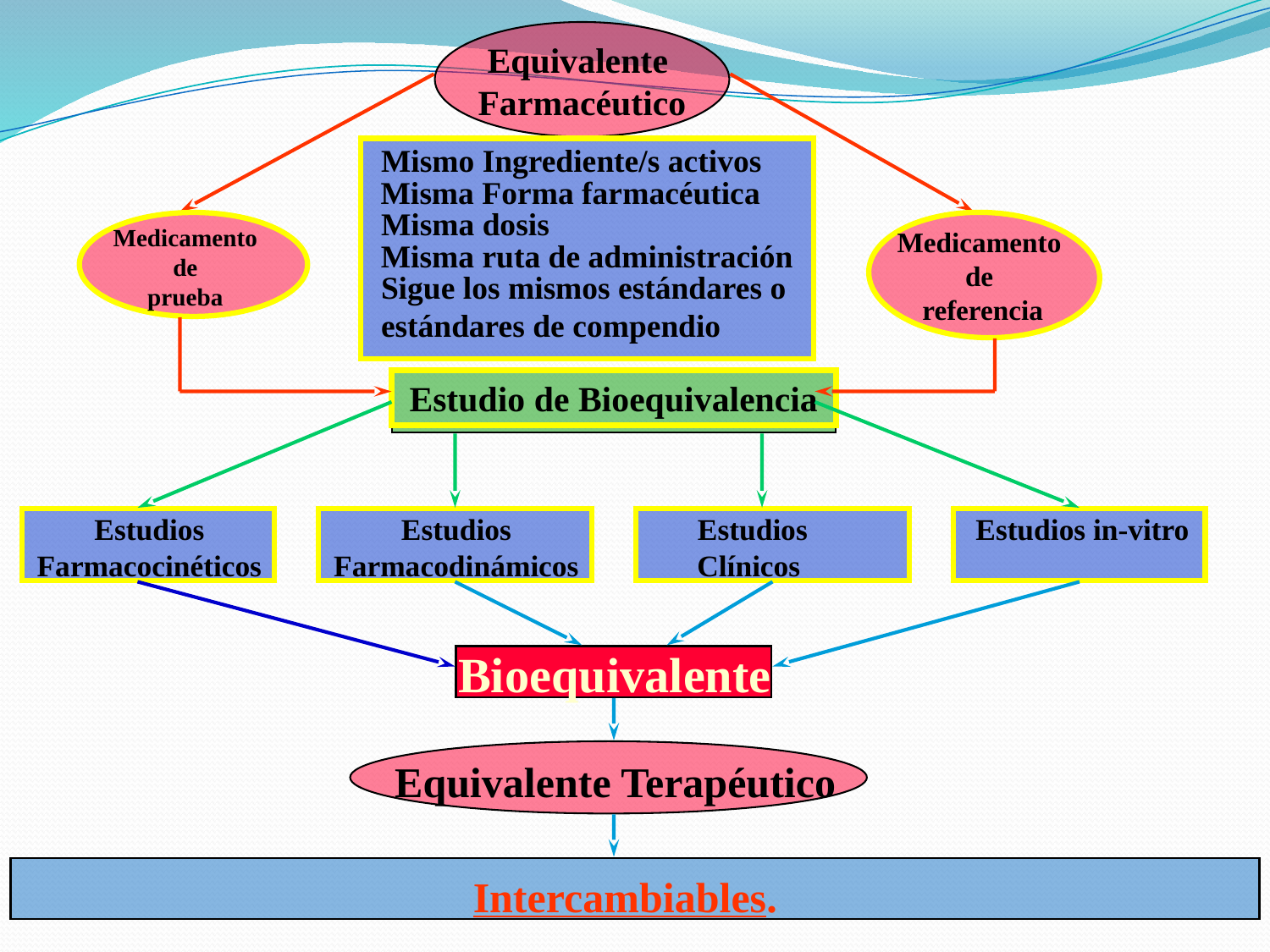

Equivalente
Farmacéutico

Mismo Ingrediente/s activos

Misma Forma farmacéutica
Misma dosis

Medicamento
de
prueba
Medicamento
de
referencia
Misma ruta de administración
Sigue los mismos estándares o estándares de compendio

Estudio de Bioequivalencia

Estudios
Farmacocinéticos
Estudios
Farmacodinámicos
Estudios
Clínicos
Estudios in-vitro

Bioequivalente

Equivalente Terapéutico

Intercambiables.